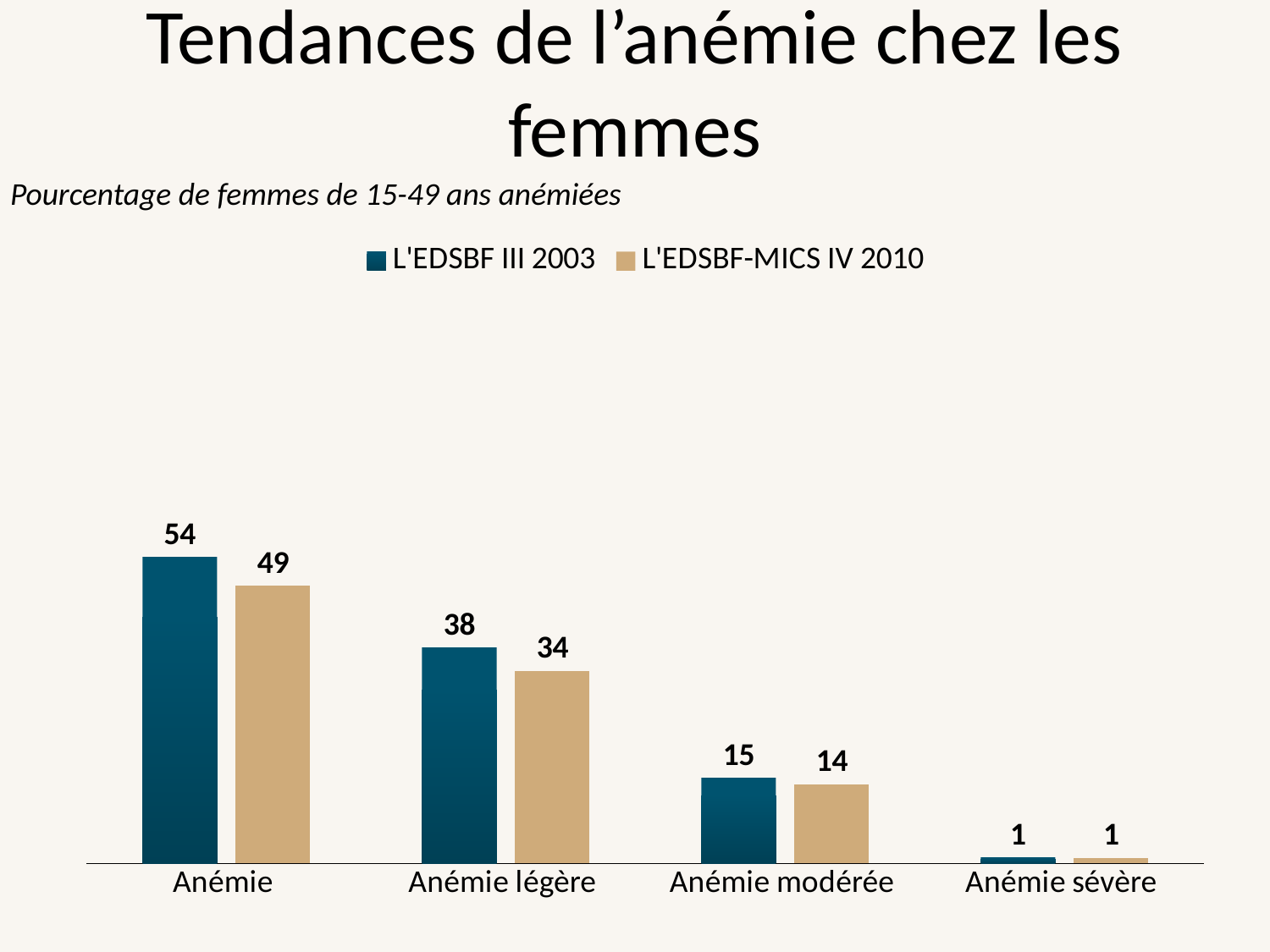

# Tendances de l’anémie chez les femmes
Pourcentage de femmes de 15-49 ans anémiées

### Chart

| Category | L'EDSBF III 2003 | L'EDSBF-MICS IV 2010 |
|---|---|---|
| Anémie  | 54.0 | 49.0 |
| Anémie légère  | 38.0 | 34.0 |
| Anémie modérée  | 15.0 | 14.0 |
| Anémie sévère  | 1.0 | 1.0 |